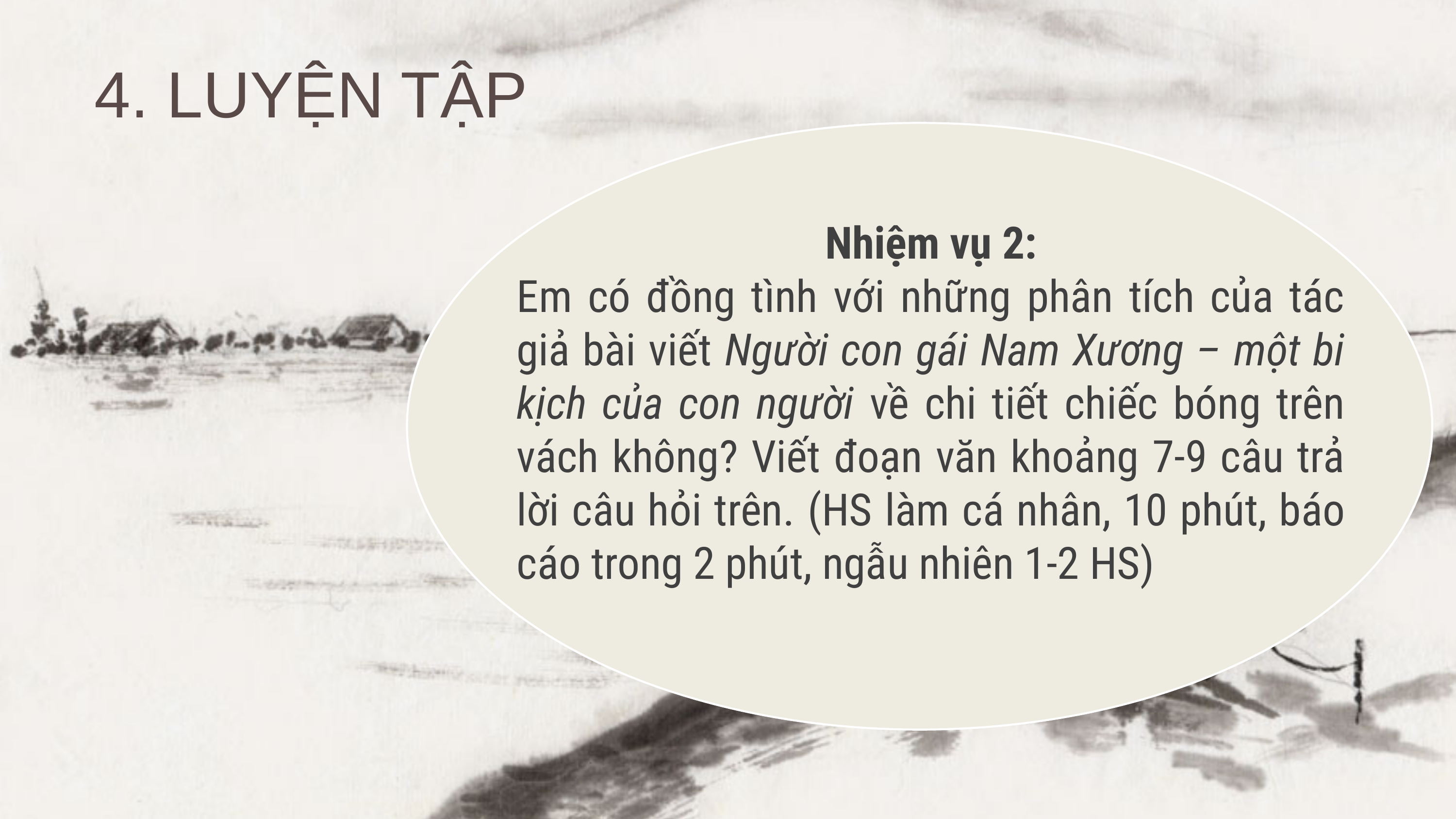

4. LUYỆN TẬP

Nhiệm vụ 2:
Em có đồng tình với những phân tích của tác giả bài viết Người con gái Nam Xương – một bi kịch của con người về chi tiết chiếc bóng trên vách không? Viết đoạn văn khoảng 7-9 câu trả lời câu hỏi trên. (HS làm cá nhân, 10 phút, báo cáo trong 2 phút, ngẫu nhiên 1-2 HS)